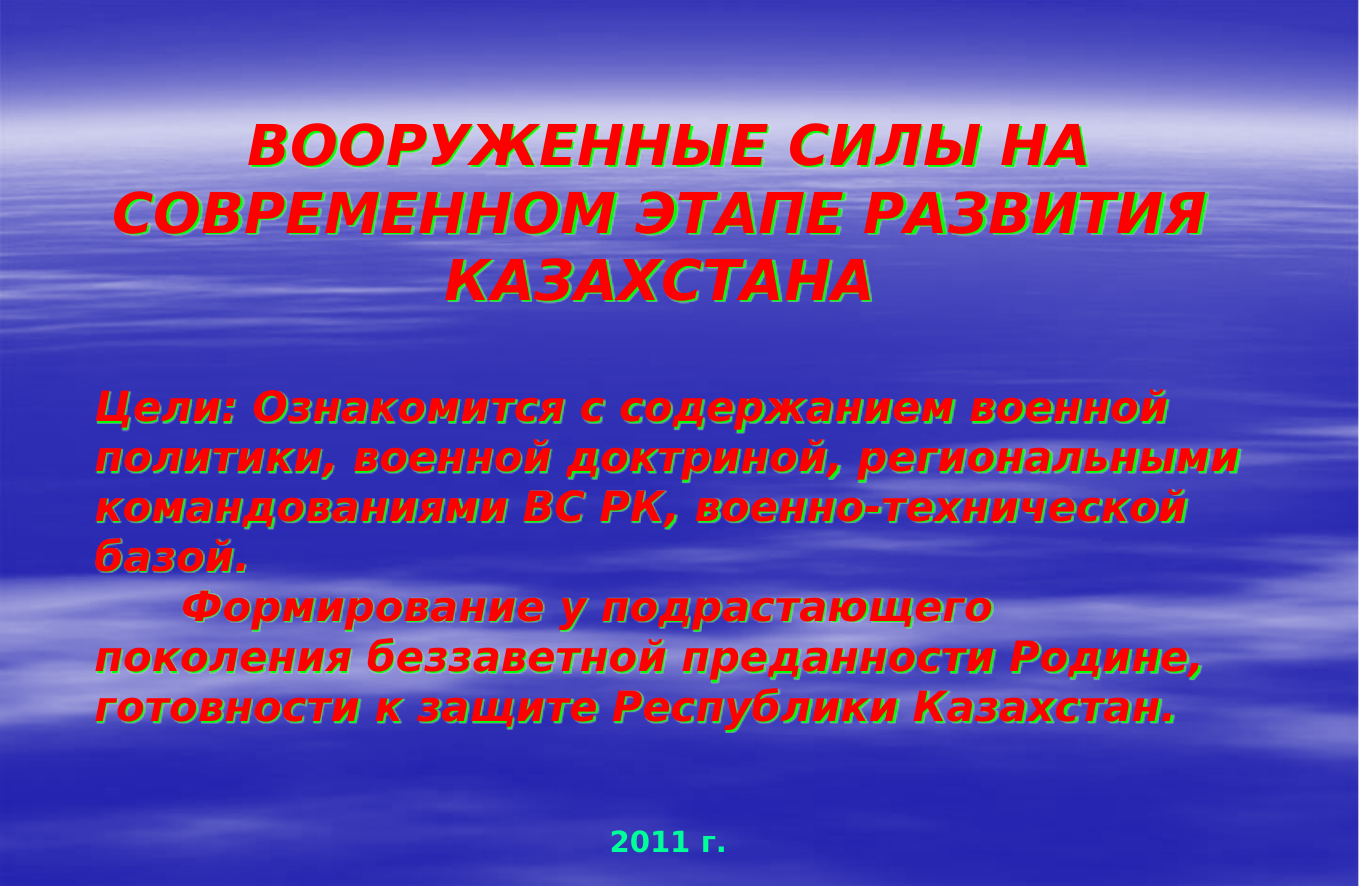

ВООРУЖЕННЫЕ СИЛЫ НА СОВРЕМЕННОМ ЭТАПЕ РАЗВИТИЯ  КАЗАХСТАНА

Цели: Ознакомится с содержанием военной политики, военной доктриной, региональными командованиями ВС РК, военно-технической базой.
      Формирование у подрастающего поколения беззаветной преданности Родине, готовности к защите Республики Казахстан.

2011 г.